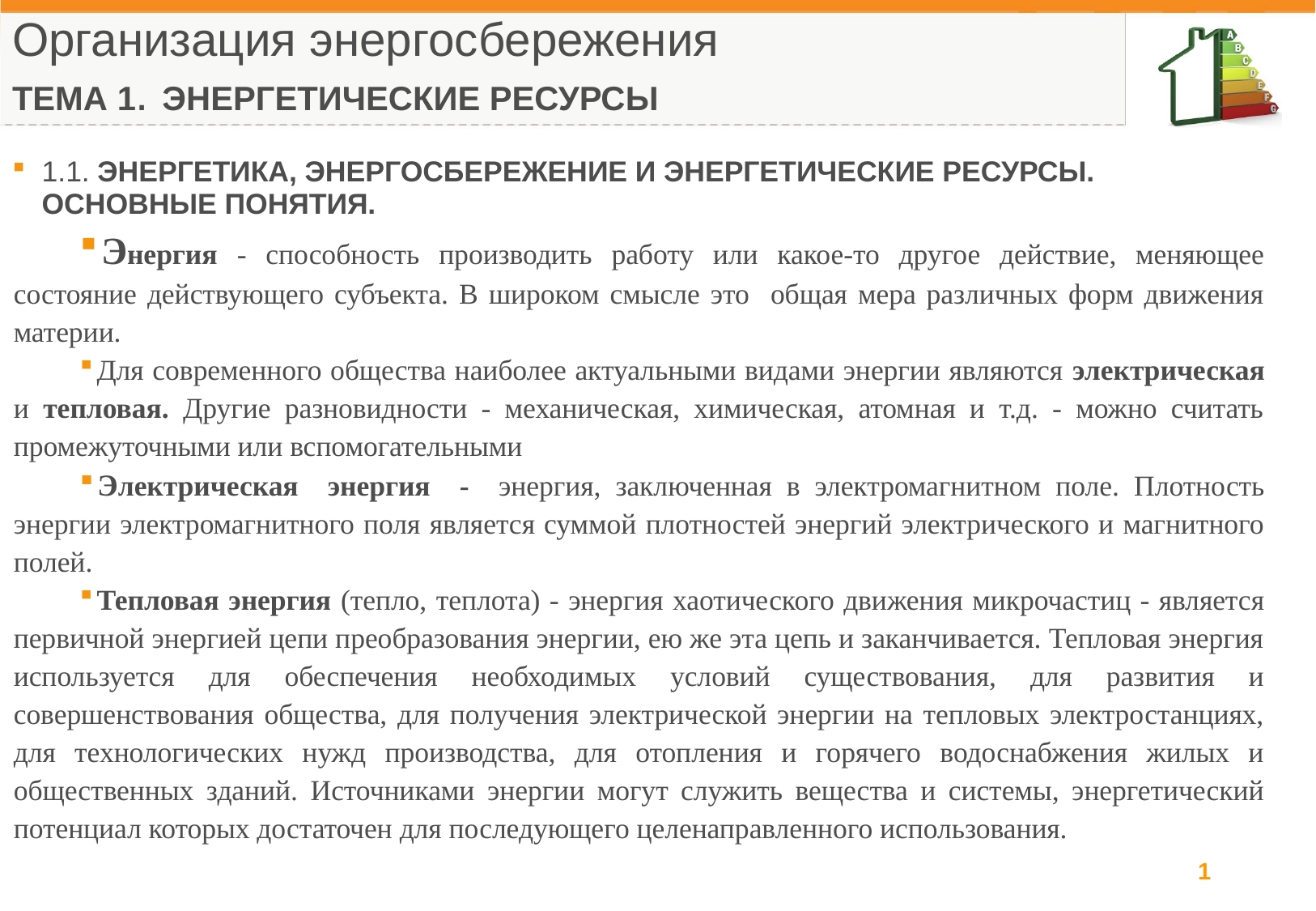

Организация энергосбережения
ТЕМА 1. ЭНЕРГЕТИЧЕСКИЕ РЕСУРСЫ
1.1. ЭНЕРГЕТИКА, ЭНЕРГОСБЕРЕЖЕНИЕ И ЭНЕРГЕТИЧЕСКИЕ РЕСУРСЫ. ОСНОВНЫЕ ПОНЯТИЯ.
Энергия - способность производить работу или какое-то другое действие, меняющее состояние действующего субъекта. В широком смысле это  общая мера различных форм движения материи.
Для современного общества наиболее актуальными видами энергии являются электрическая и тепловая. Другие разновидности - механическая, химическая, атомная и т.д. - можно считать промежуточными или вспомогательными
Электрическая  энергия  -  энергия, заключенная в электромагнитном поле. Плотность энергии электромагнитного поля является суммой плотностей энергий электрического и магнитного полей.
Тепловая энергия (тепло, теплота) - энергия хаотического движения микрочастиц - является первичной энергией цепи преобразования энергии, ею же эта цепь и заканчивается. Тепловая энергия используется для обеспечения необходимых условий существования, для развития и совершенствования общества, для получения электрической энергии на тепловых электростанциях, для технологических нужд производства, для отопления и горячего водоснабжения жилых и общественных зданий. Источниками энергии могут служить вещества и системы, энергетический потенциал которых достаточен для последующего целенаправленного использования.